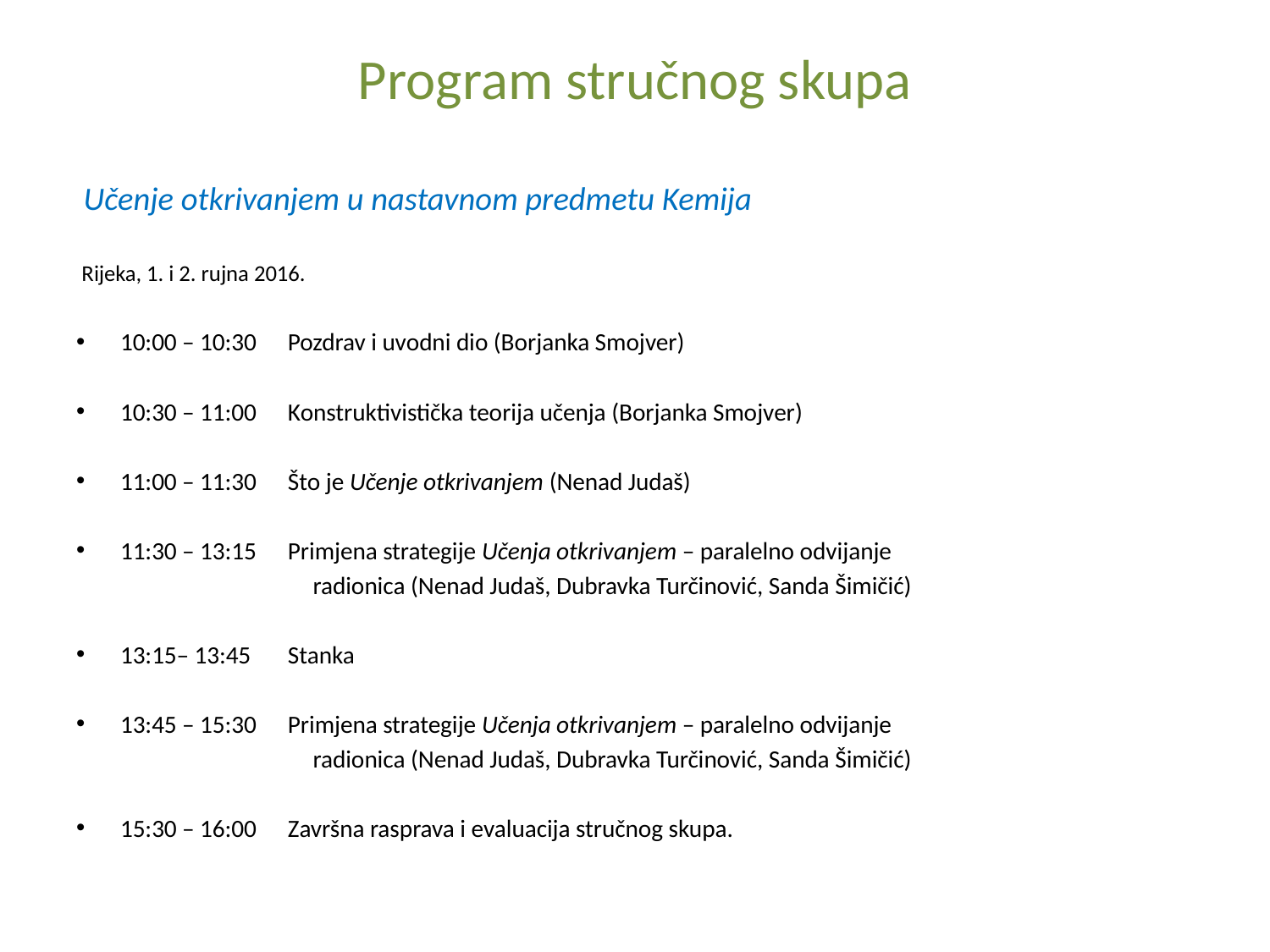

# Program stručnog skupa

 Učenje otkrivanjem u nastavnom predmetu Kemija

 Rijeka, 1. i 2. rujna 2016.

10:00 – 10:30 	Pozdrav i uvodni dio (Borjanka Smojver)

10:30 – 11:00	Konstruktivistička teorija učenja (Borjanka Smojver)

11:00 – 11:30	Što je Učenje otkrivanjem (Nenad Judaš)

11:30 – 13:15	Primjena strategije Učenja otkrivanjem – paralelno odvijanje
                                           radionica (Nenad Judaš, Dubravka Turčinović, Sanda Šimičić)

13:15– 13:45	Stanka

13:45 – 15:30	Primjena strategije Učenja otkrivanjem – paralelno odvijanje
                                           radionica (Nenad Judaš, Dubravka Turčinović, Sanda Šimičić)

15:30 – 16:00	Završna rasprava i evaluacija stručnog skupa.